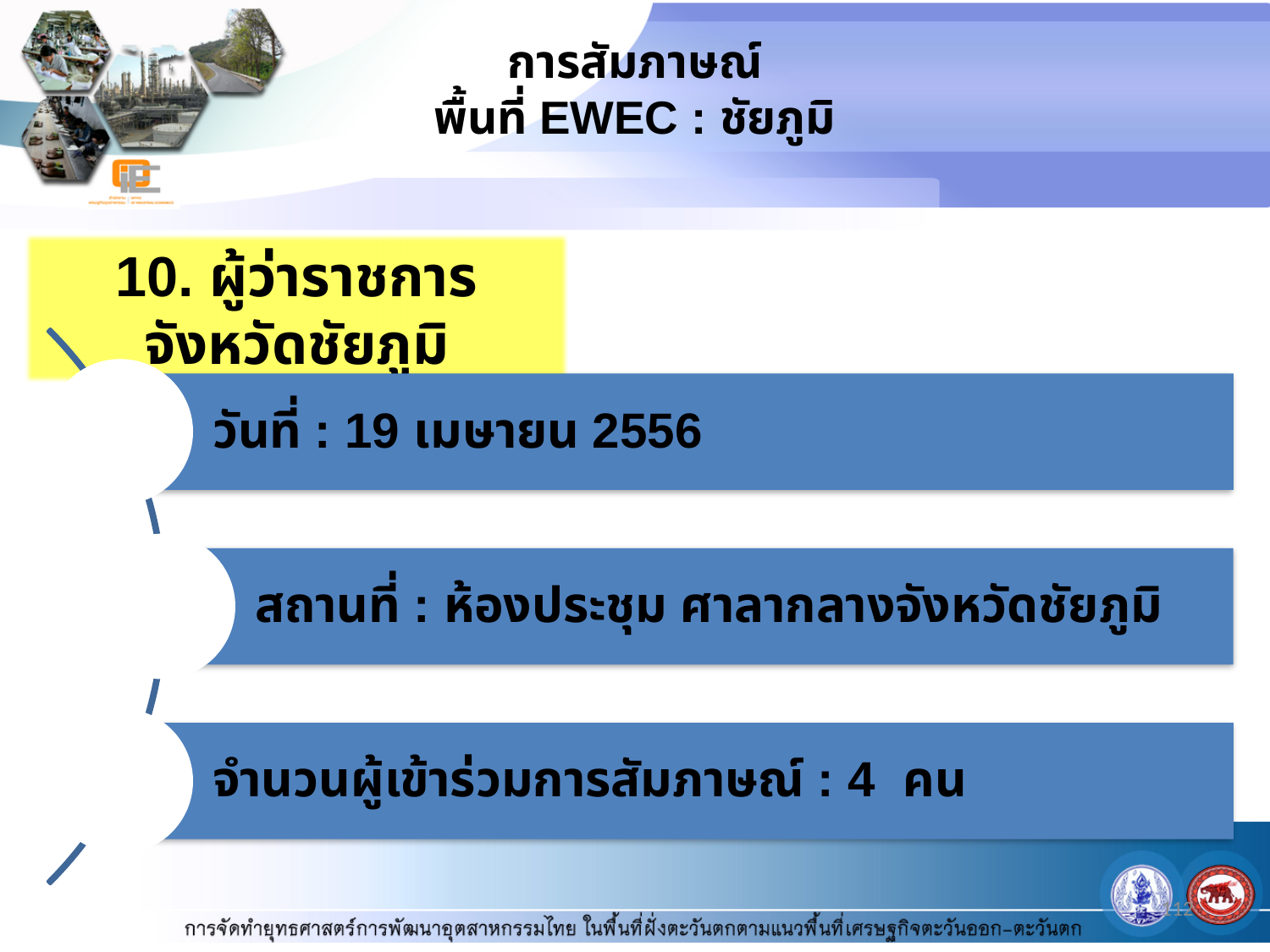

# การสัมภาษณ์ พื้นที่ EWEC : ชัยภูมิ
10. ผู้ว่าราชการจังหวัดชัยภูมิ
วันที่ : 19 เมษายน 2556
สถานที่ : ห้องประชุม ศาลากลางจังหวัดชัยภูมิ
จำนวนผู้เข้าร่วมการสัมภาษณ์ : 4  คน
112